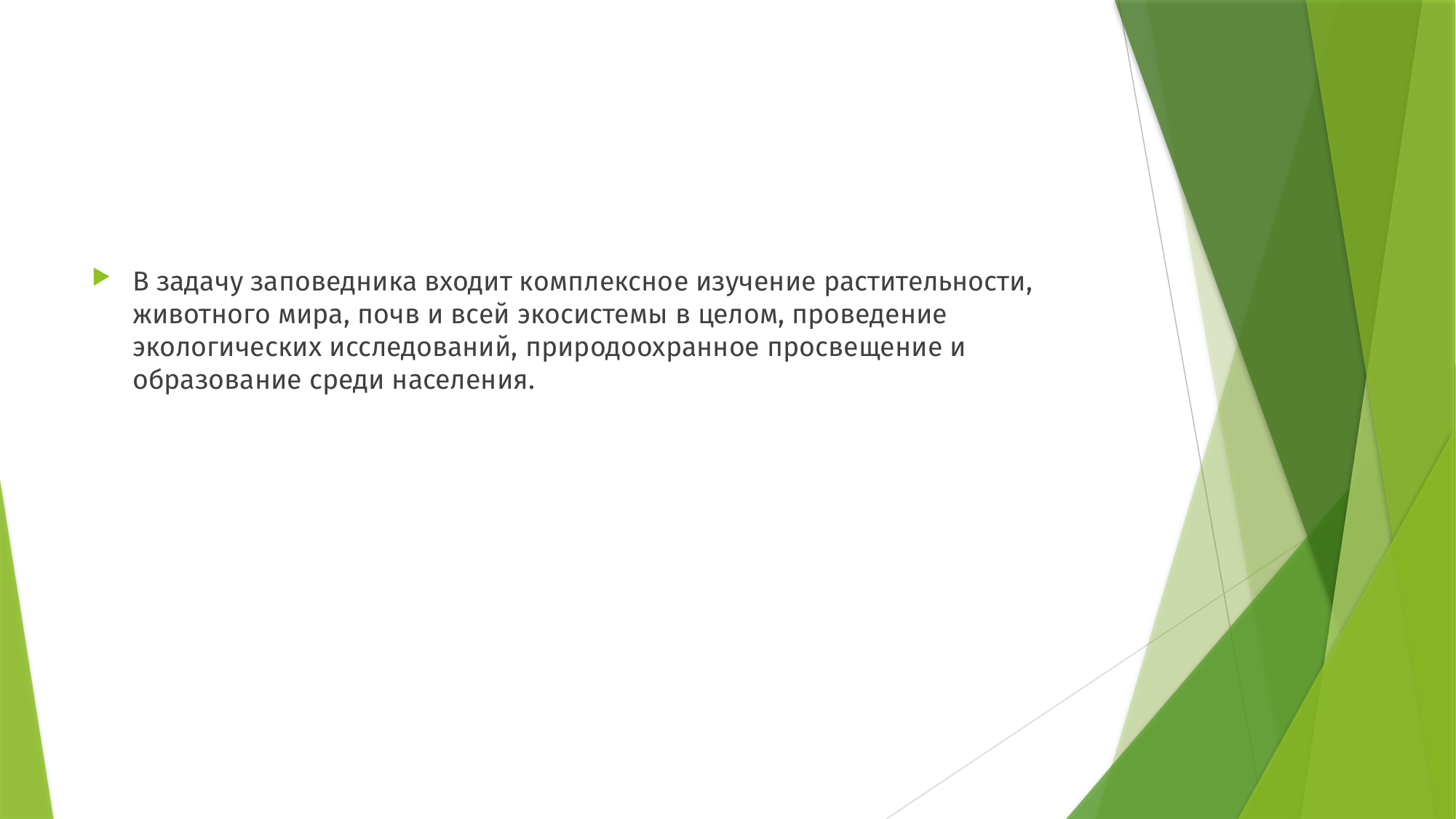

#
В задачу заповедника входит комплексное изучение растительности, животного мира, почв и всей экосистемы в целом, проведение экологических исследований, природоохранное просвещение и образование среди населения.